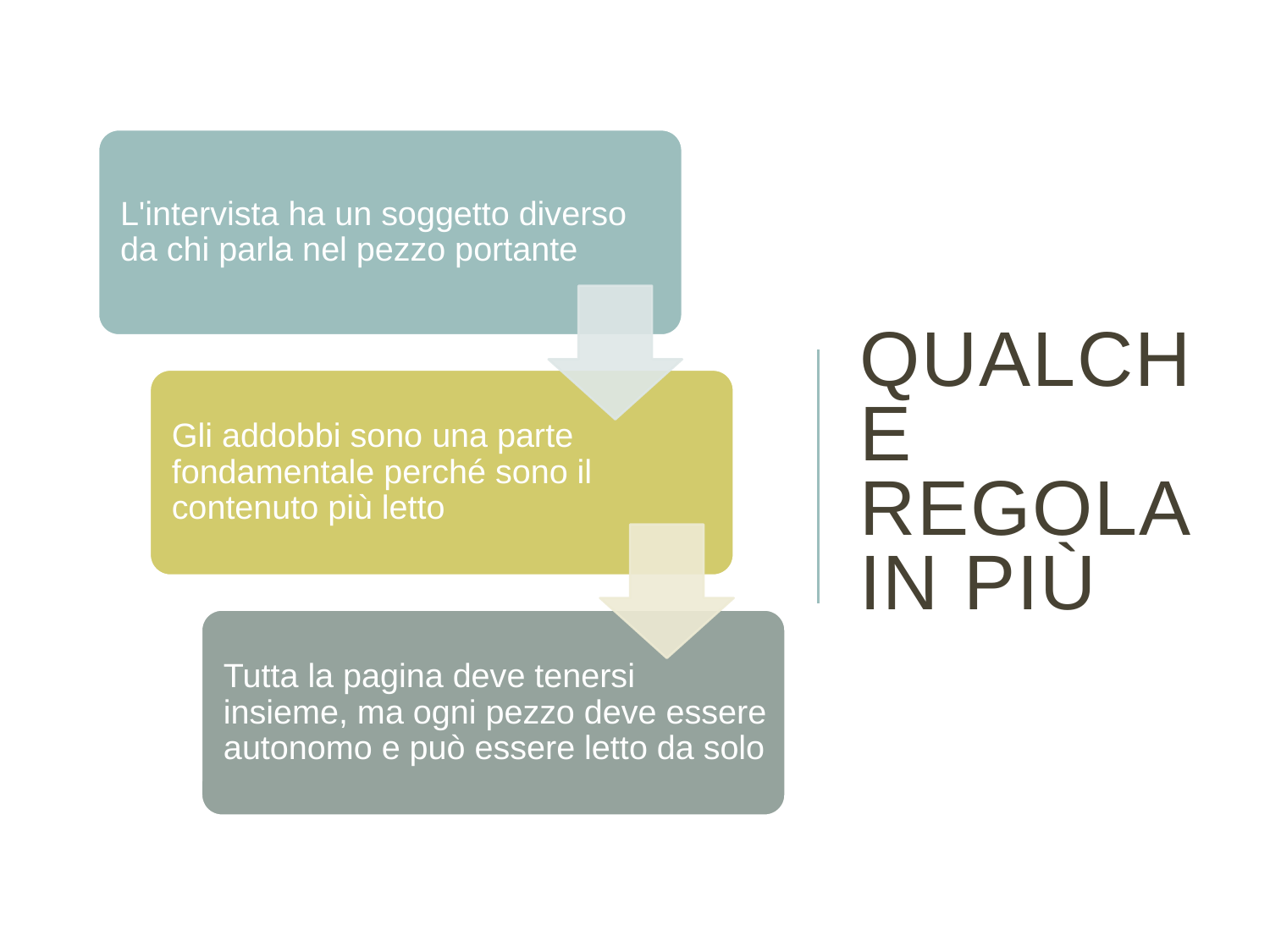

# Qualche regola in più
L'intervista ha un soggetto diverso da chi parla nel pezzo portante
Gli addobbi sono una parte fondamentale perché sono il contenuto più letto
Tutta la pagina deve tenersi insieme, ma ogni pezzo deve essere autonomo e può essere letto da solo